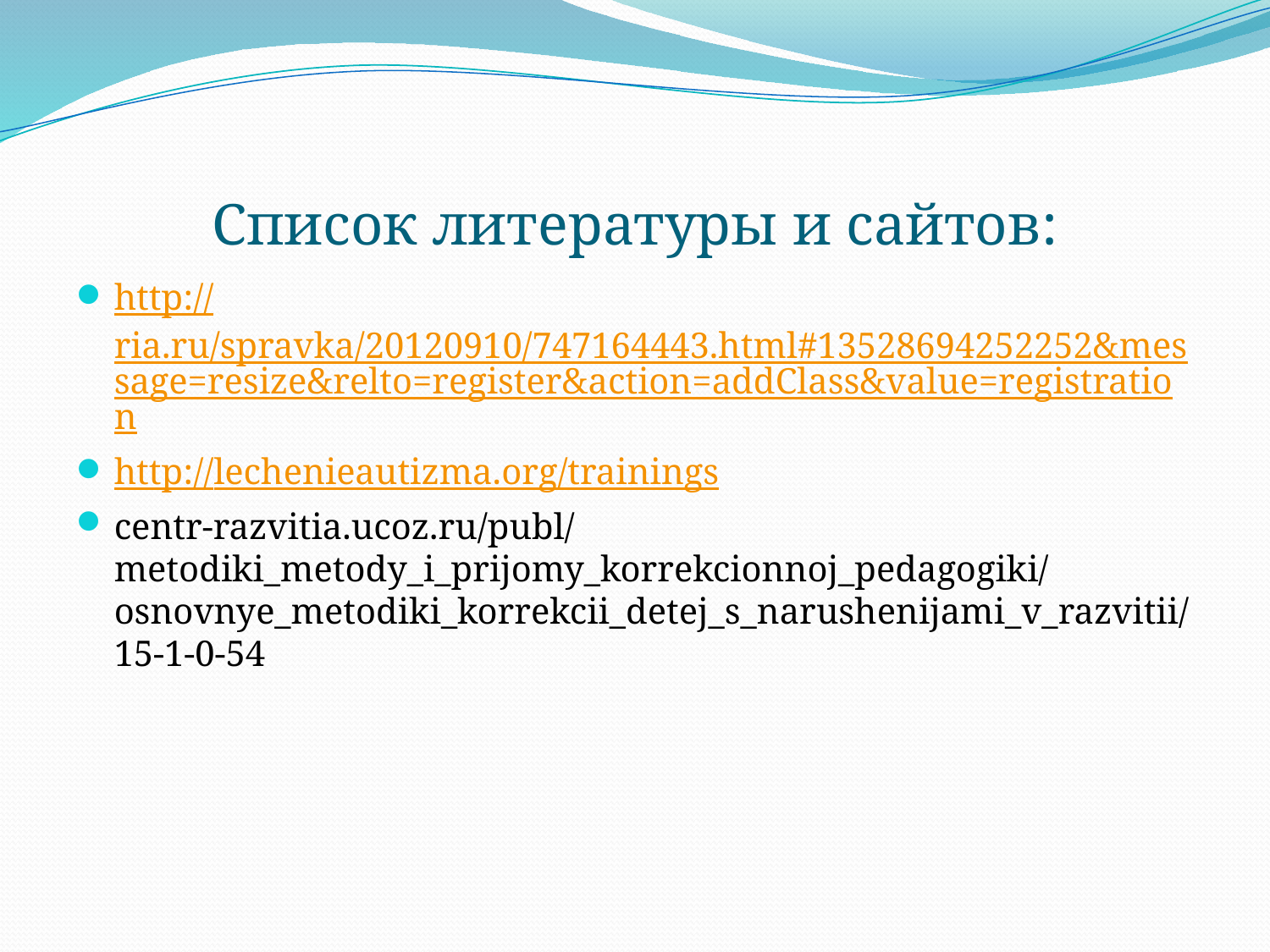

# Список литературы и сайтов:
http://ria.ru/spravka/20120910/747164443.html#13528694252252&message=resize&relto=register&action=addClass&value=registration
http://lechenieautizma.org/trainings
centr-razvitia.ucoz.ru/publ/metodiki_metody_i_prijomy_korrekcionnoj_pedagogiki/osnovnye_metodiki_korrekcii_detej_s_narushenijami_v_razvitii/15-1-0-54